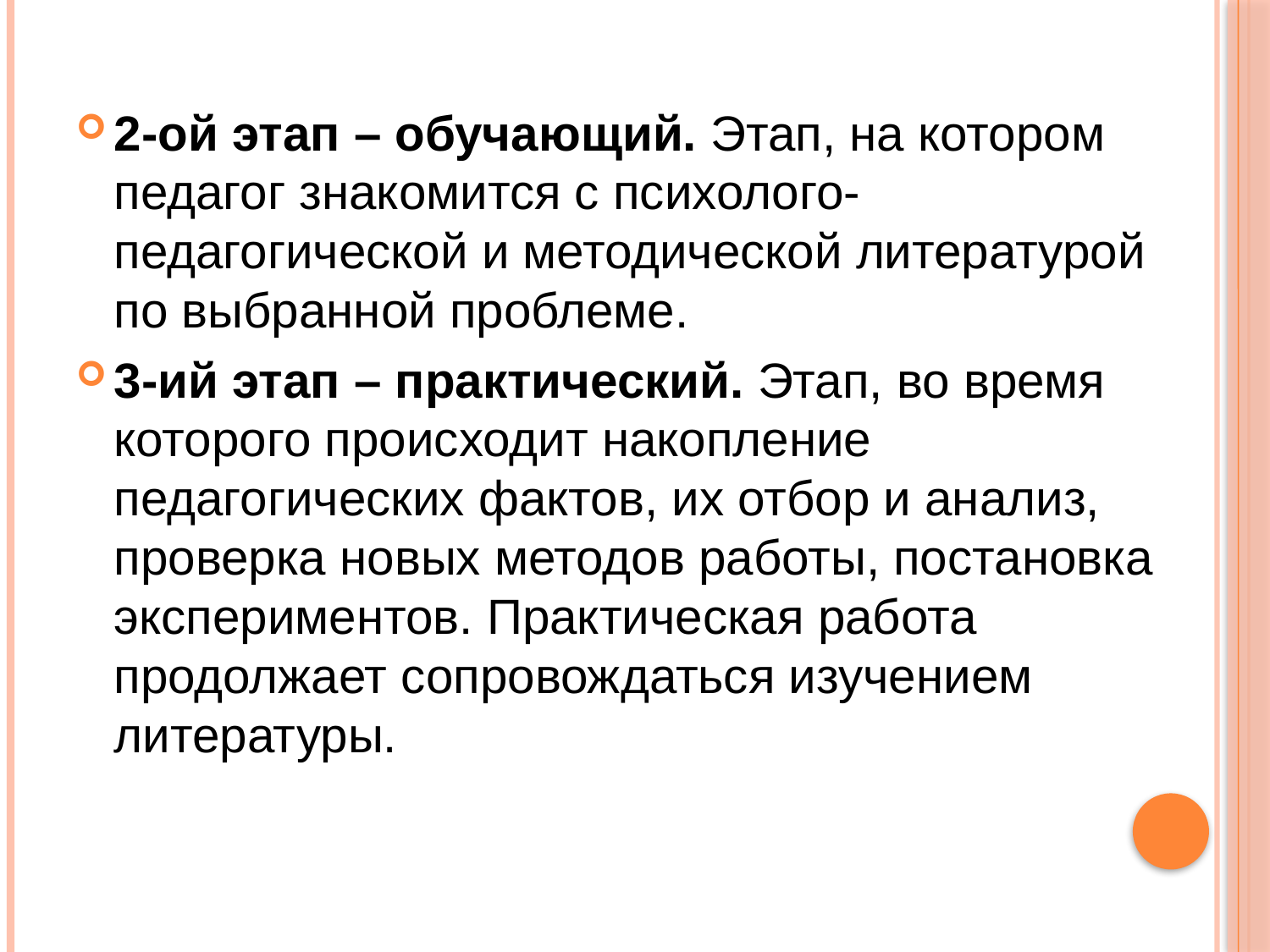

2-ой этап – обучающий. Этап, на котором педагог знакомится с психолого-педагогической и методической литературой по выбранной проблеме.
3-ий этап – практический. Этап, во время которого происходит накопление педагогических фактов, их отбор и анализ, проверка новых методов работы, постановка экспериментов. Практическая работа продолжает сопровождаться изучением литературы.